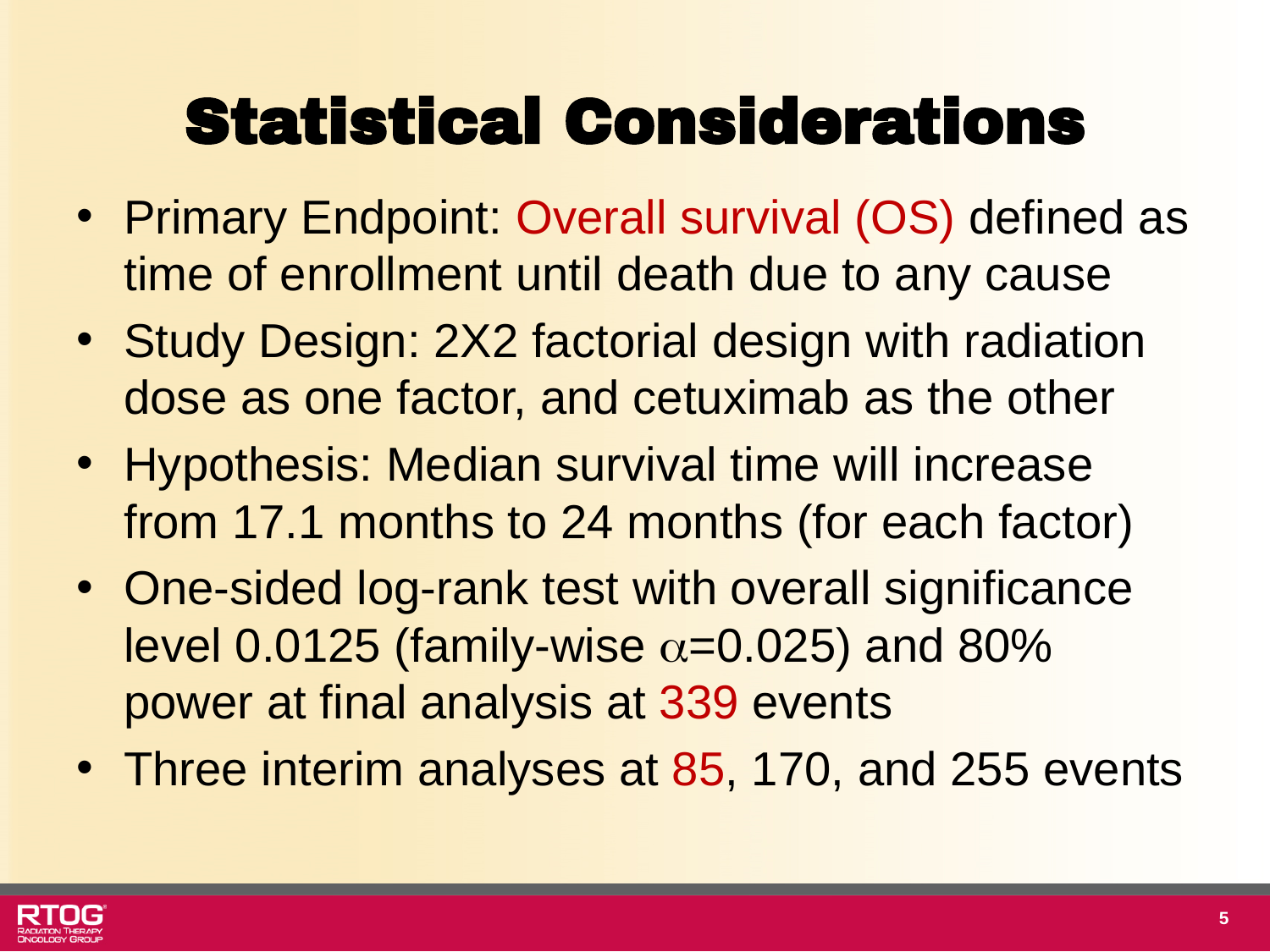

# Statistical Considerations
Primary Endpoint: Overall survival (OS) defined as time of enrollment until death due to any cause
Study Design: 2X2 factorial design with radiation dose as one factor, and cetuximab as the other
Hypothesis: Median survival time will increase from 17.1 months to 24 months (for each factor)
One-sided log-rank test with overall significance level 0.0125 (family-wise α=0.025) and 80% power at final analysis at 339 events
Three interim analyses at 85, 170, and 255 events